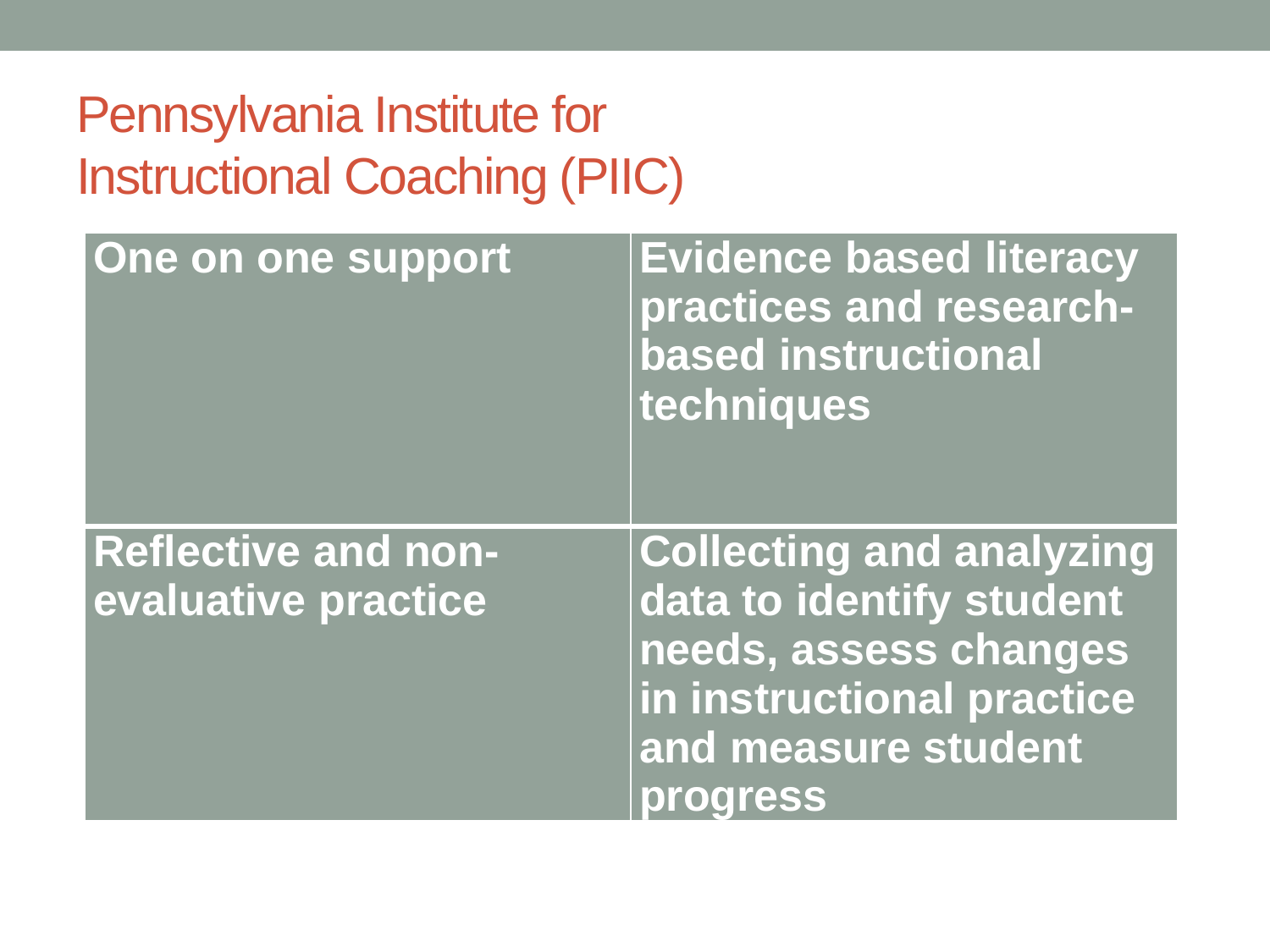

# Pennsylvania Institute for Instructional Coaching (PIIC)
| One on one support | Evidence based literacy practices and research-based instructional techniques |
| --- | --- |
| Reflective and non-evaluative practice | Collecting and analyzing data to identify student needs, assess changes in instructional practice and measure student progress |